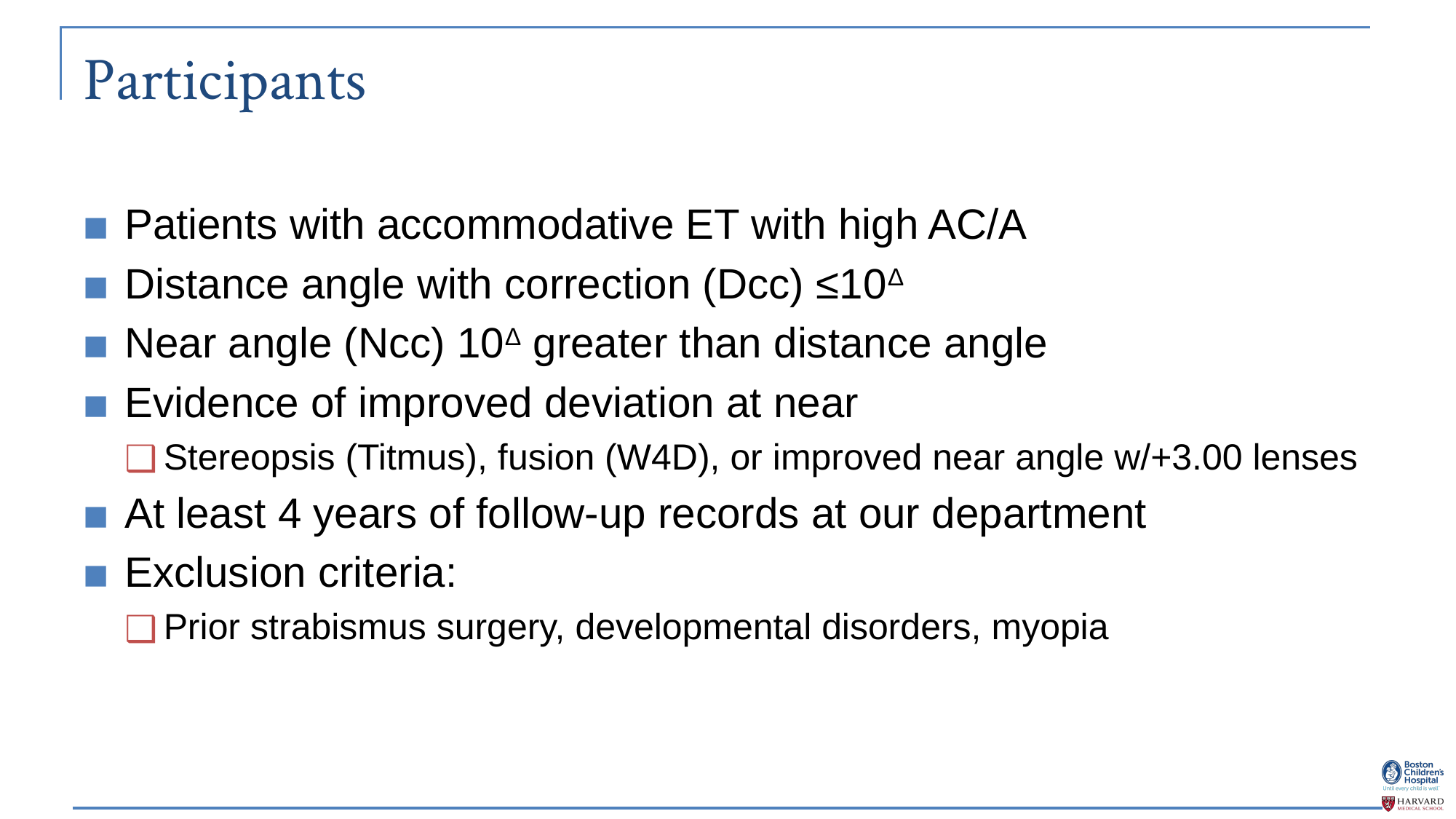

# Participants
Patients with accommodative ET with high AC/A
Distance angle with correction (Dcc) ≤10Δ
Near angle (Ncc) 10Δ greater than distance angle
Evidence of improved deviation at near
Stereopsis (Titmus), fusion (W4D), or improved near angle w/+3.00 lenses
At least 4 years of follow-up records at our department
Exclusion criteria:
Prior strabismus surgery, developmental disorders, myopia